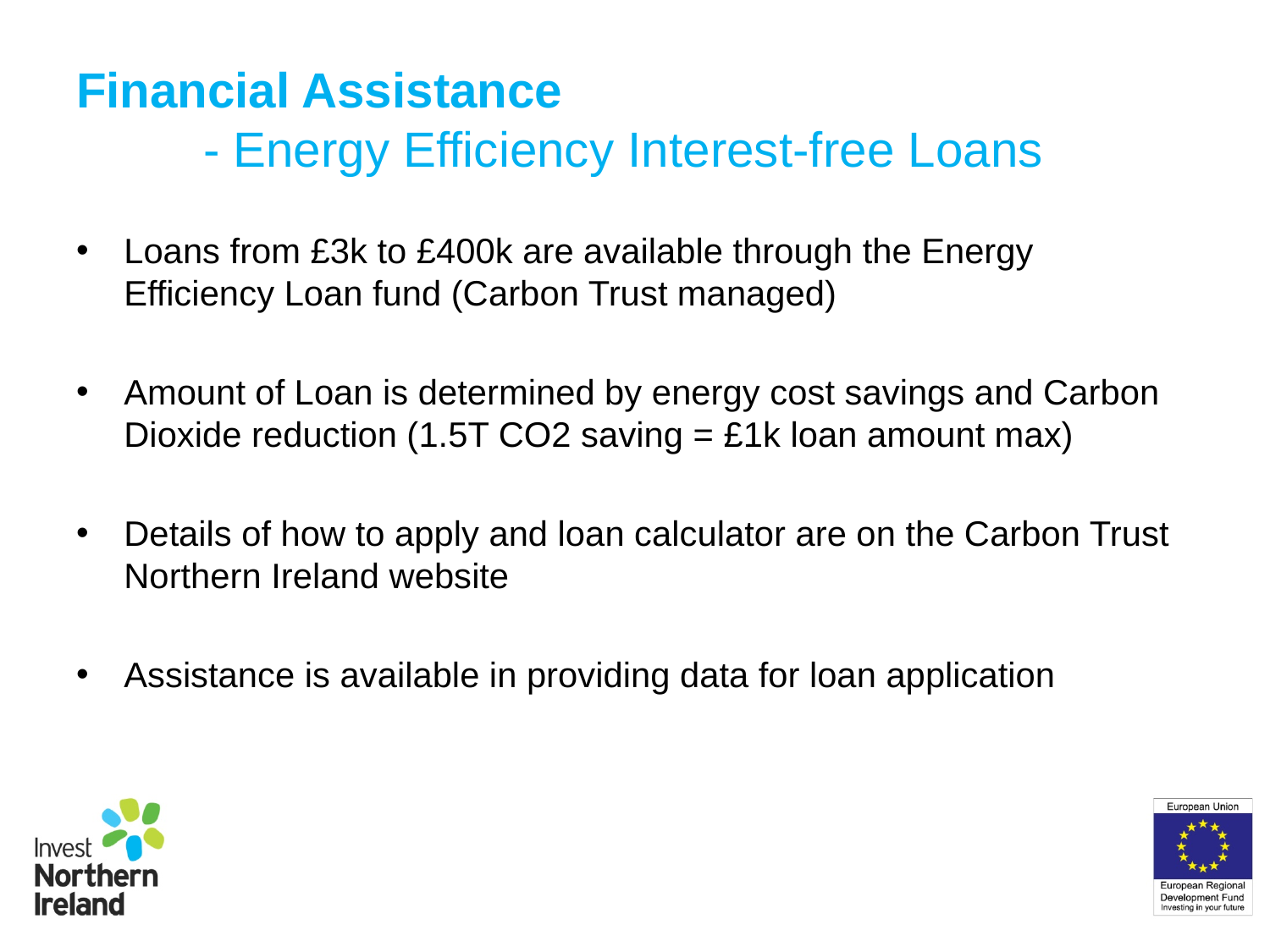

# Financial Assistance - Energy Efficiency Interest-free Loans
Loans from £3k to £400k are available through the Energy Efficiency Loan fund (Carbon Trust managed)

Amount of Loan is determined by energy cost savings and Carbon Dioxide reduction (1.5T CO2 saving = £1k loan amount max)

Details of how to apply and loan calculator are on the Carbon Trust Northern Ireland website

Assistance is available in providing data for loan application